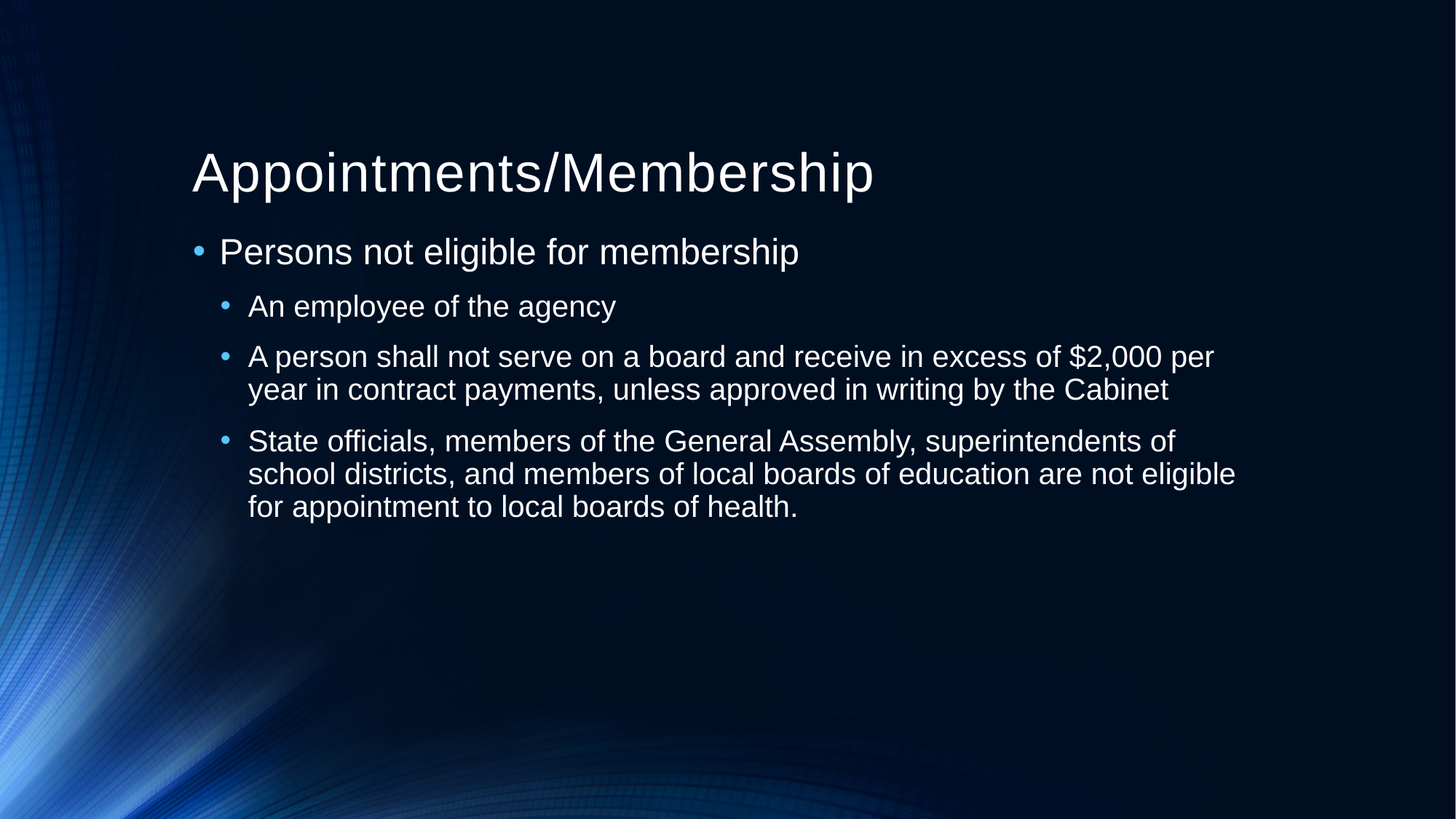

# Appointments/Membership
Persons not eligible for membership
An employee of the agency
A person shall not serve on a board and receive in excess of $2,000 per year in contract payments, unless approved in writing by the Cabinet
State officials, members of the General Assembly, superintendents of school districts, and members of local boards of education are not eligible for appointment to local boards of health.